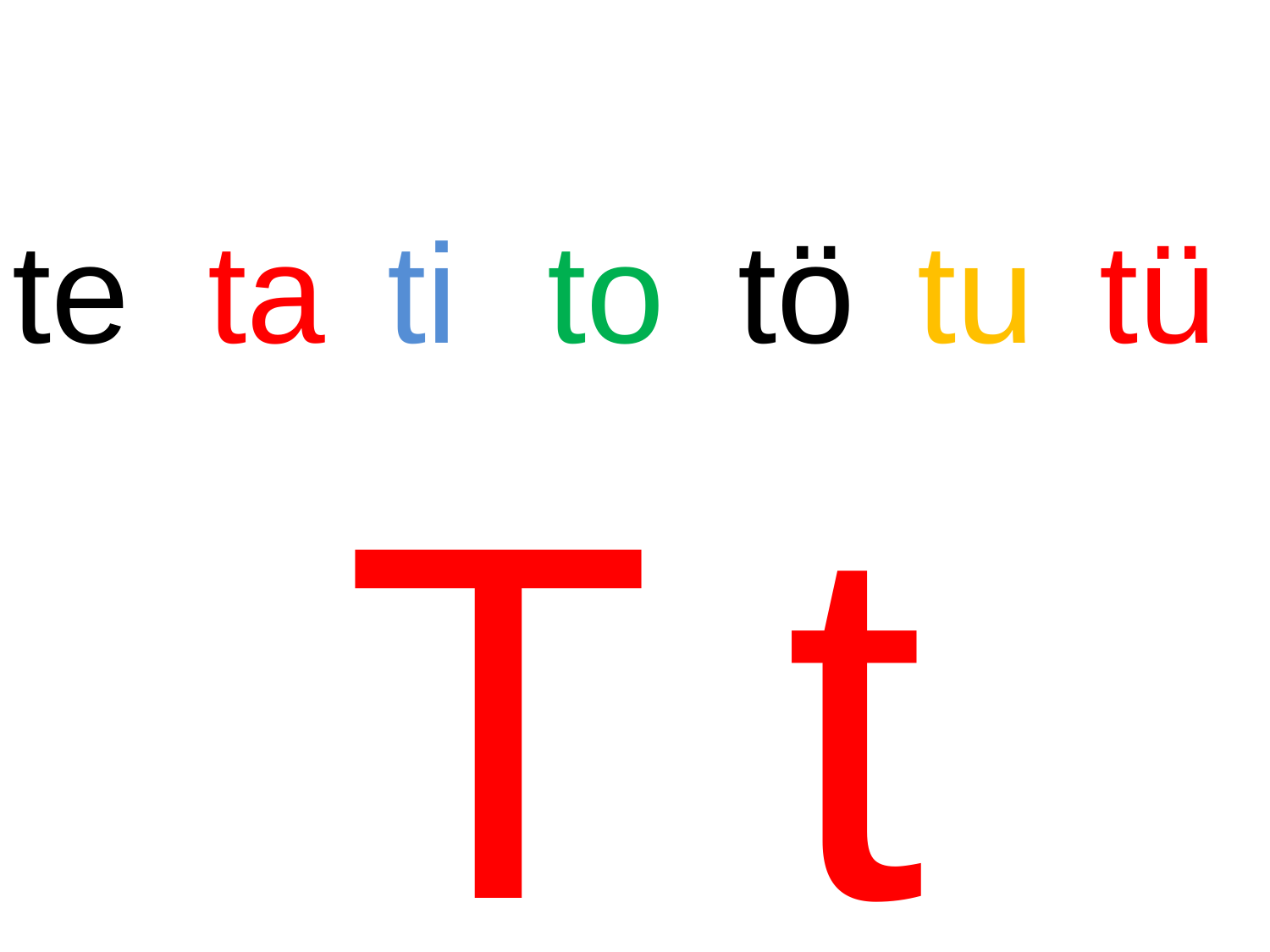

te
ta

ti
to
tö
tu
tü
T t